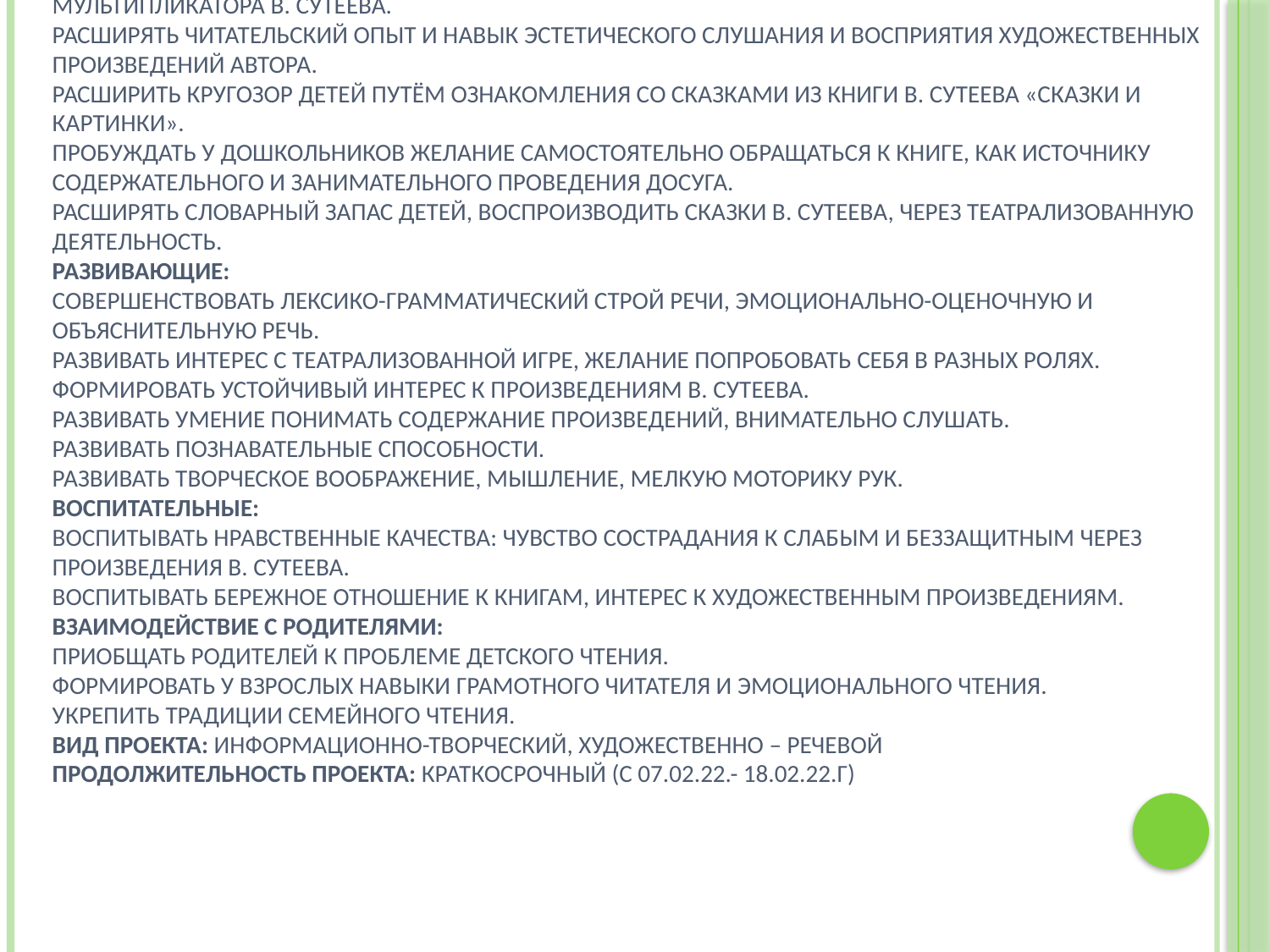

# Цель: Формирование разносторонних знаний о произведениях Владимира Григорьевича Сутеева, бережного отношения к ценнейшему источнику знаний – книгам. Возрождение традиции семейного чтения. Задачи: Образовательные: Познакомить детей с жизнью и творчеством писателя, художника- иллюстратора, мультипликатора В. Сутеева. Расширять читательский опыт и навык эстетического слушания и восприятия художественных произведений автора. Расширить кругозор детей путём ознакомления со сказками из книги В. Сутеева «Сказки и картинки». Пробуждать у дошкольников желание самостоятельно обращаться к книге, как источнику содержательного и занимательного проведения досуга. Расширять словарный запас детей, воспроизводить сказки В. Сутеева, через театрализованную деятельность. Развивающие: Совершенствовать лексико-грамматический строй речи, эмоционально-оценочную и объяснительную речь. Развивать интерес с театрализованной игре, желание попробовать себя в разных ролях. Формировать устойчивый интерес к произведениям В. Сутеева. Развивать умение понимать содержание произведений, внимательно слушать. Развивать познавательные способности. Развивать творческое воображение, мышление, мелкую моторику рук. Воспитательные: Воспитывать нравственные качества: чувство сострадания к слабым и беззащитным через произведения В. Сутеева. Воспитывать бережное отношение к книгам, интерес к художественным произведениям. Взаимодействие с родителями: Приобщать родителей к проблеме детского чтения. Формировать у взрослых навыки грамотного читателя и эмоционального чтения. Укрепить традиции семейного чтения. Вид проекта: информационно-творческий, художественно – речевой Продолжительность проекта: краткосрочный (с 07.02.22.- 18.02.22.г)